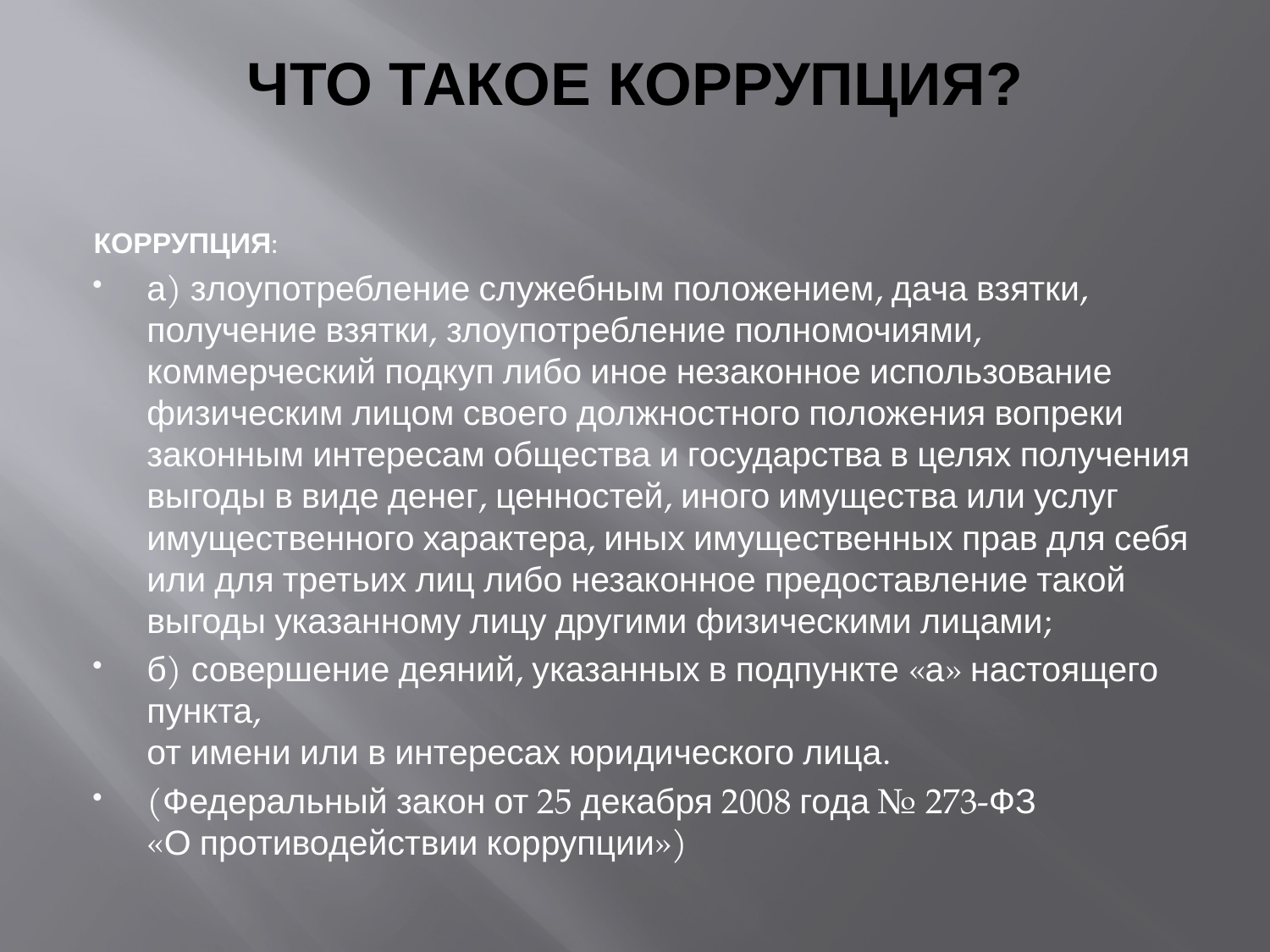

# ЧТО ТАКОЕ КОРРУПЦИЯ?

КОРРУПЦИЯ:
а) злоупотребление служебным положением, дача взятки, получение взятки, злоупотребление полномочиями, коммерческий подкуп либо иное незаконное использование физическим лицом своего должностного положения вопреки законным интересам общества и государства в целях получения выгоды в виде денег, ценностей, иного имущества или услуг имущественного характера, иных имущественных прав для себя или для третьих лиц либо незаконное предоставление такой выгоды указанному лицу другими физическими лицами;
б) совершение деяний, указанных в подпункте «а» настоящего пункта,
от имени или в интересах юридического лица.
(Федеральный закон от 25 декабря 2008 года № 273-ФЗ
«О противодействии коррупции»)